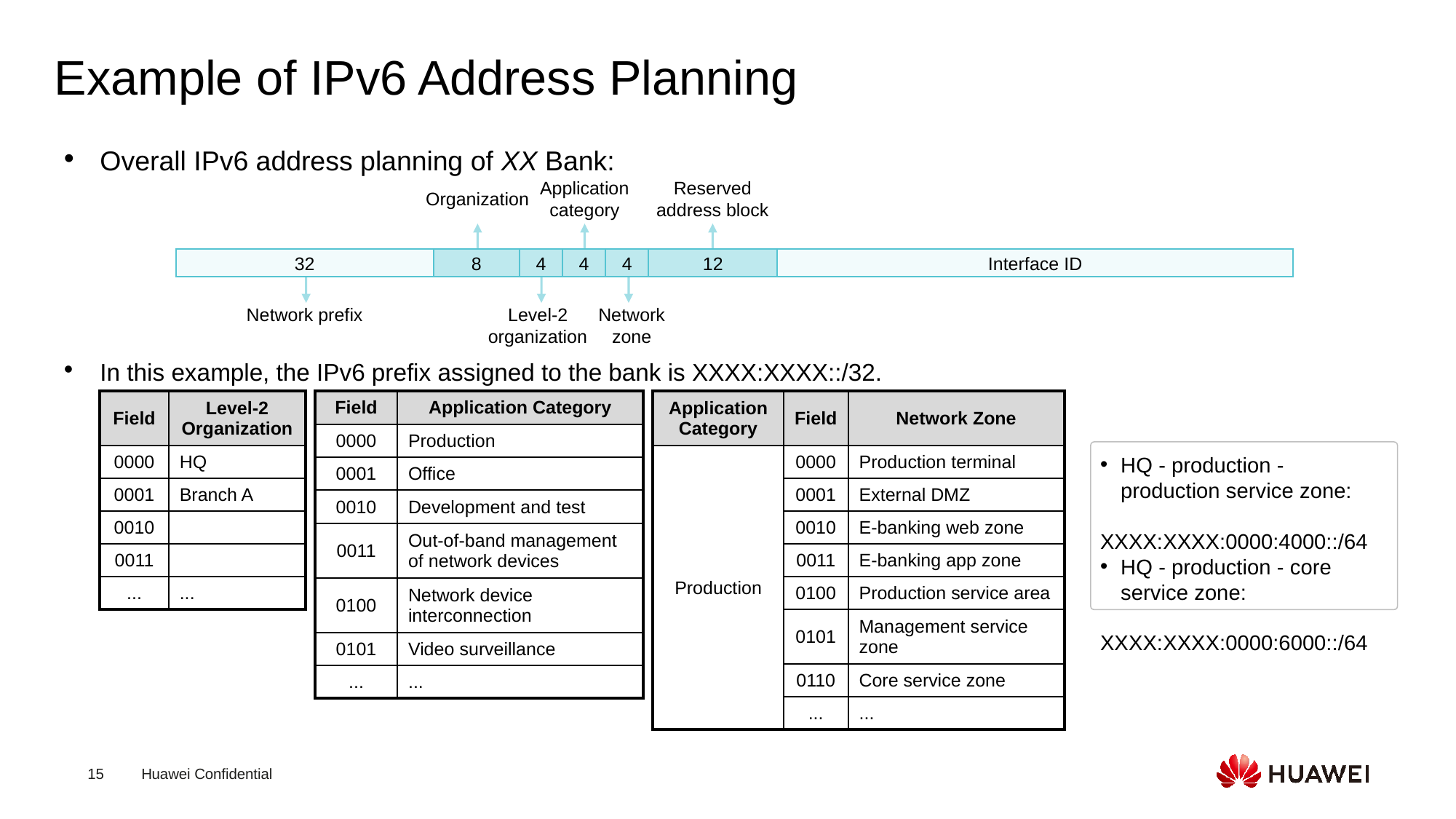

# Example of IPv6 Address Planning
Overall IPv6 address planning of XX Bank:
Application category
Reserved address block
Organization
32
8
4
4
4
12
Interface ID
Network prefix
Level-2 organization
Network zone
In this example, the IPv6 prefix assigned to the bank is XXXX:XXXX::/32.

| Field | Level-2 Organization |
| --- | --- |
| 0000 | HQ |
| 0001 | Branch A |
| 0010 |  |
| 0011 |  |
| ... | ... |
| Field | Application Category |
| --- | --- |
| 0000 | Production |
| 0001 | Office |
| 0010 | Development and test |
| 0011 | Out-of-band management of network devices |
| 0100 | Network device interconnection |
| 0101 | Video surveillance |
| ... | ... |
| Application Category | Field | Network Zone |
| --- | --- | --- |
| Production | 0000 | Production terminal |
|  | 0001 | External DMZ |
|  | 0010 | E-banking web zone |
|  | 0011 | E-banking app zone |
|  | 0100 | Production service area |
|  | 0101 | Management service zone |
|  | 0110 | Core service zone |
|  | ... | ... |
HQ - production - production service zone:
    XXXX:XXXX:0000:4000::/64
HQ - production - core service zone:
    XXXX:XXXX:0000:6000::/64